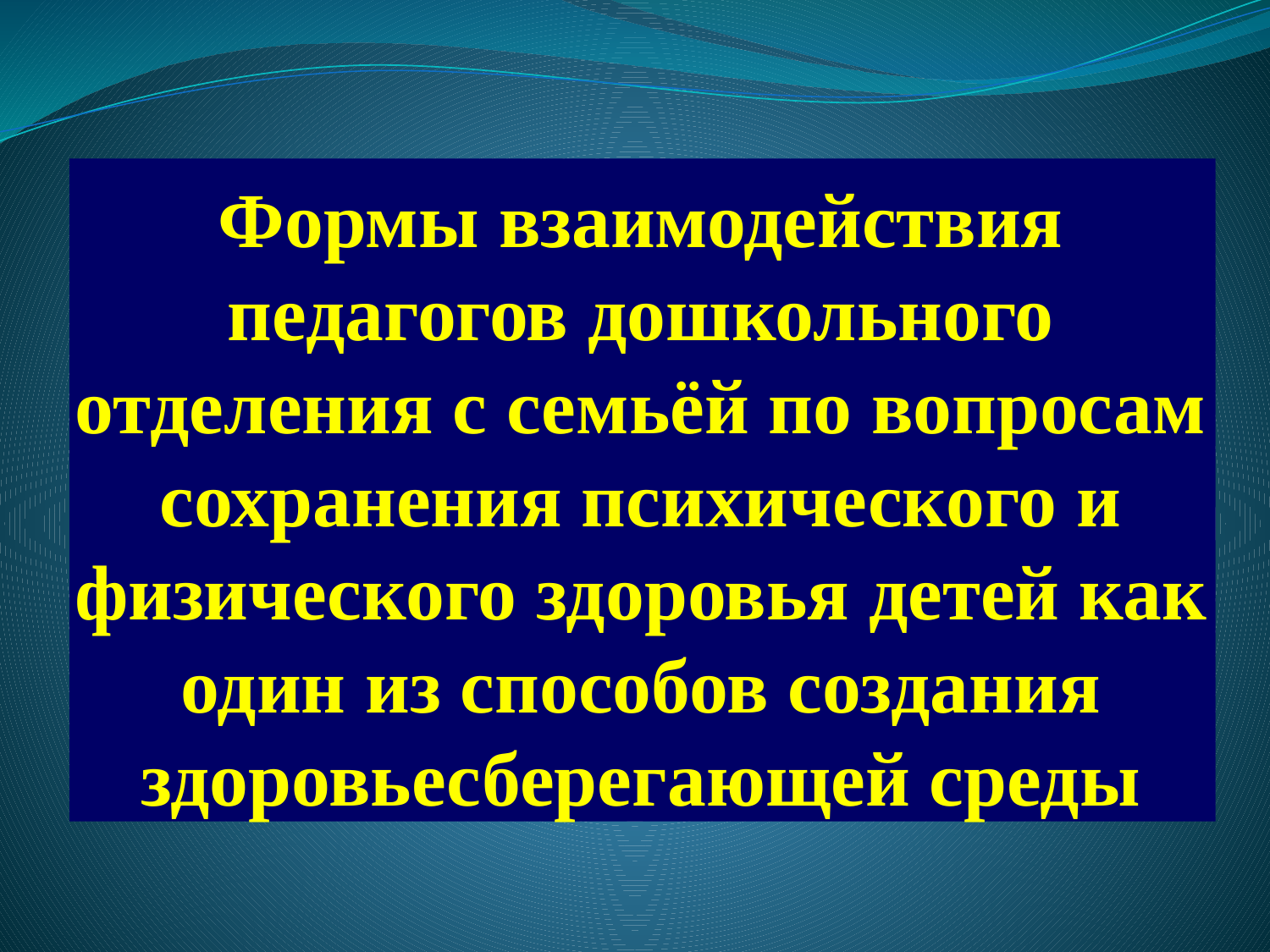

# Формы взаимодействия педагогов дошкольного отделения с семьёй по вопросам сохранения психического и физического здоровья детей как один из способов создания здоровьесберегающей среды